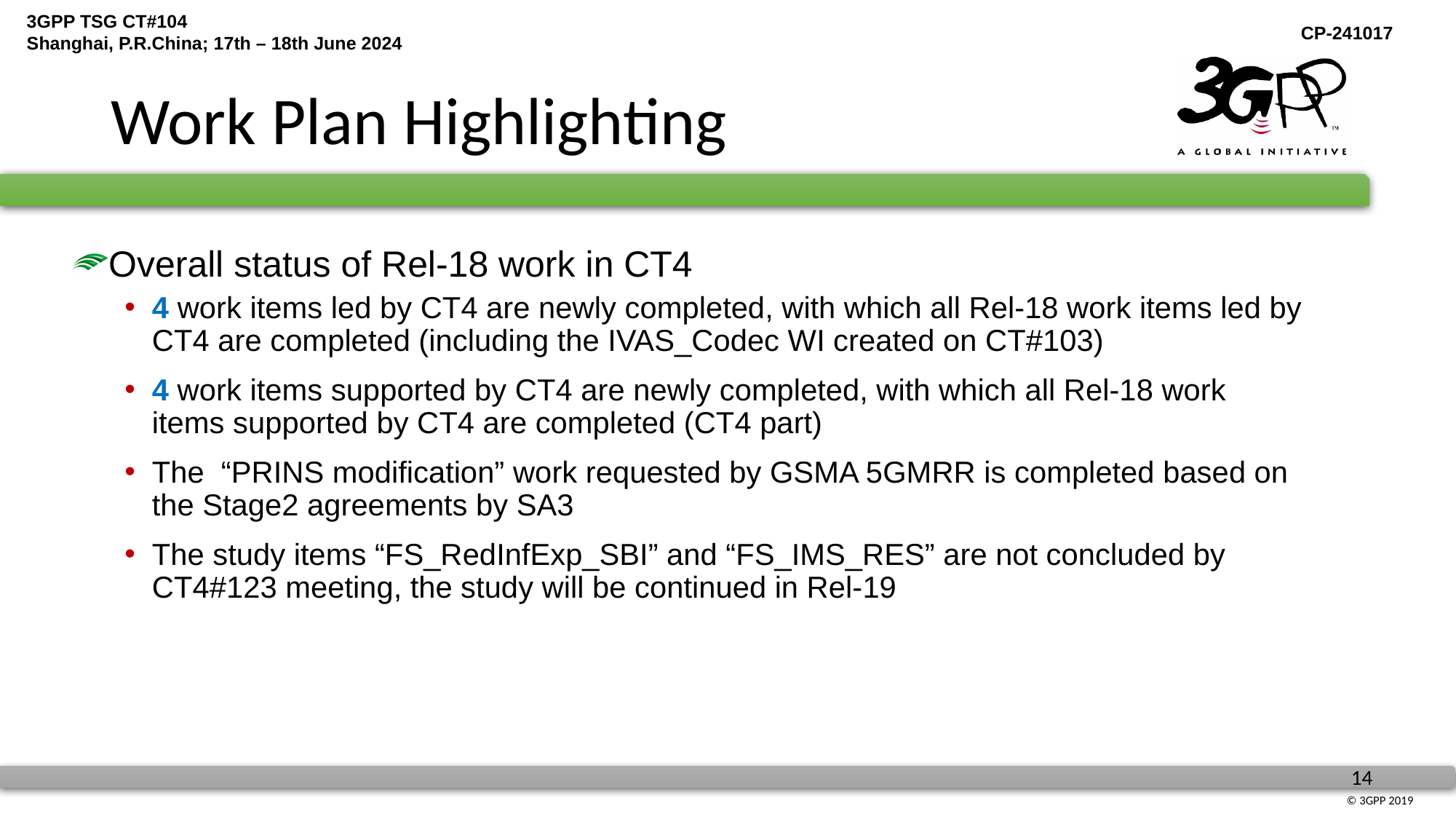

# Work Plan Highlighting
Overall status of Rel-18 work in CT4
4 work items led by CT4 are newly completed, with which all Rel-18 work items led by CT4 are completed (including the IVAS_Codec WI created on CT#103)
4 work items supported by CT4 are newly completed, with which all Rel-18 work items supported by CT4 are completed (CT4 part)
The  “PRINS modification” work requested by GSMA 5GMRR is completed based on the Stage2 agreements by SA3
The study items “FS_RedInfExp_SBI” and “FS_IMS_RES” are not concluded by CT4#123 meeting, the study will be continued in Rel-19